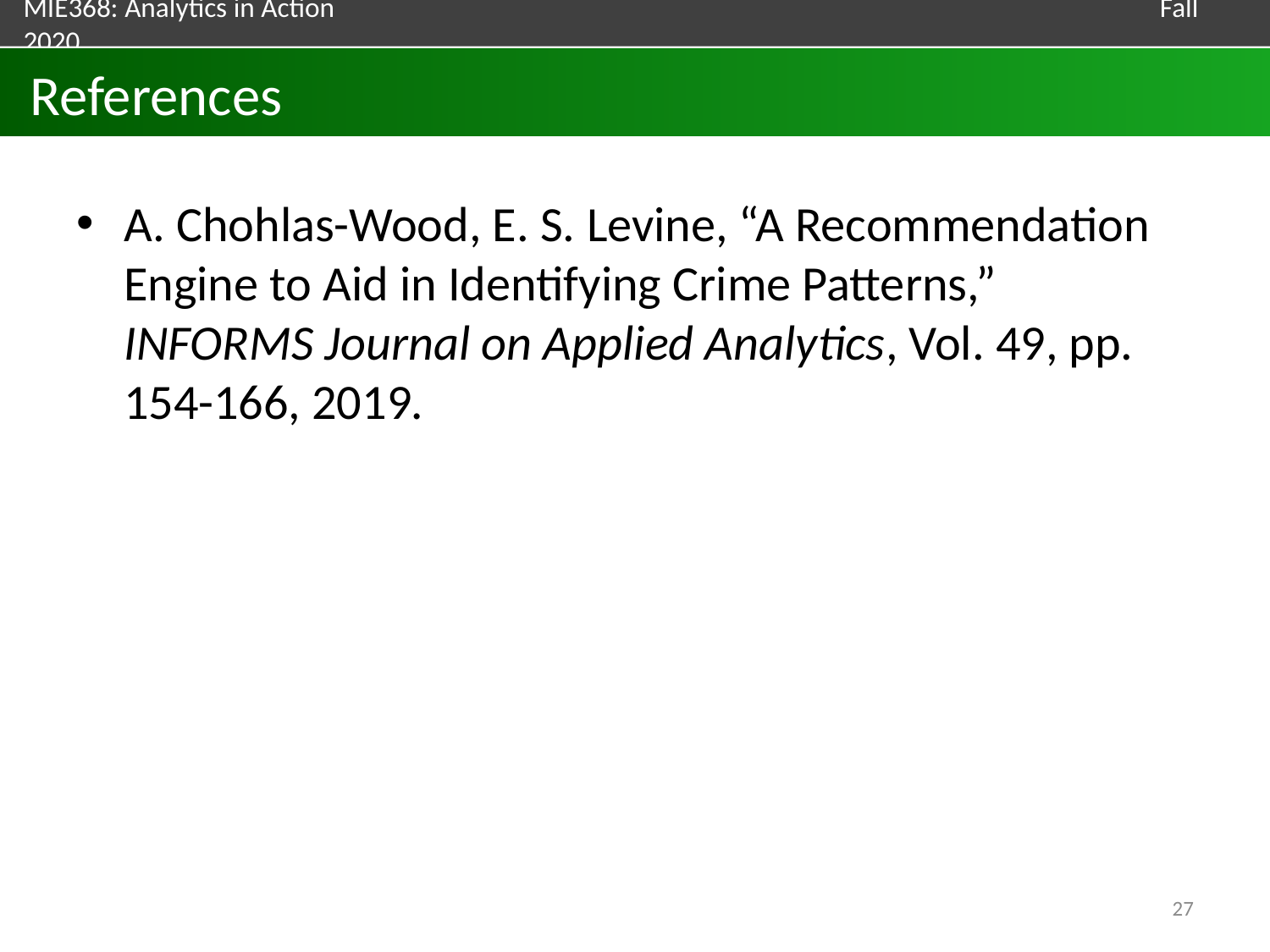

# References
A. Chohlas-Wood, E. S. Levine, “A Recommendation Engine to Aid in Identifying Crime Patterns,” INFORMS Journal on Applied Analytics, Vol. 49, pp. 154-166, 2019.
27